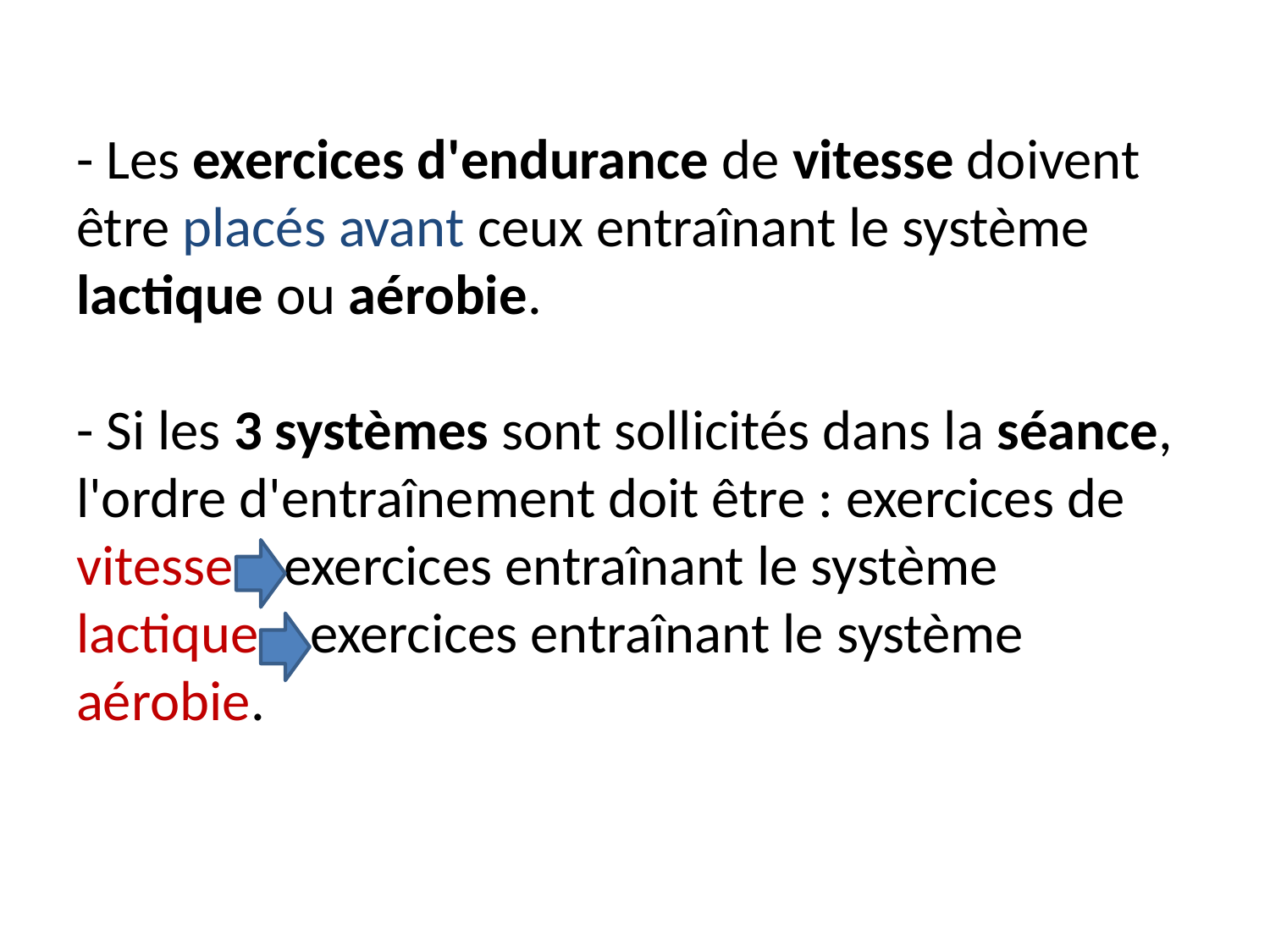

- Les exercices d'endurance de vitesse doivent être placés avant ceux entraînant le système lactique ou aérobie.
- Si les 3 systèmes sont sollicités dans la séance, l'ordre d'entraînement doit être : exercices de vitesse    exercices entraînant le système lactique    exercices entraînant le système aérobie.